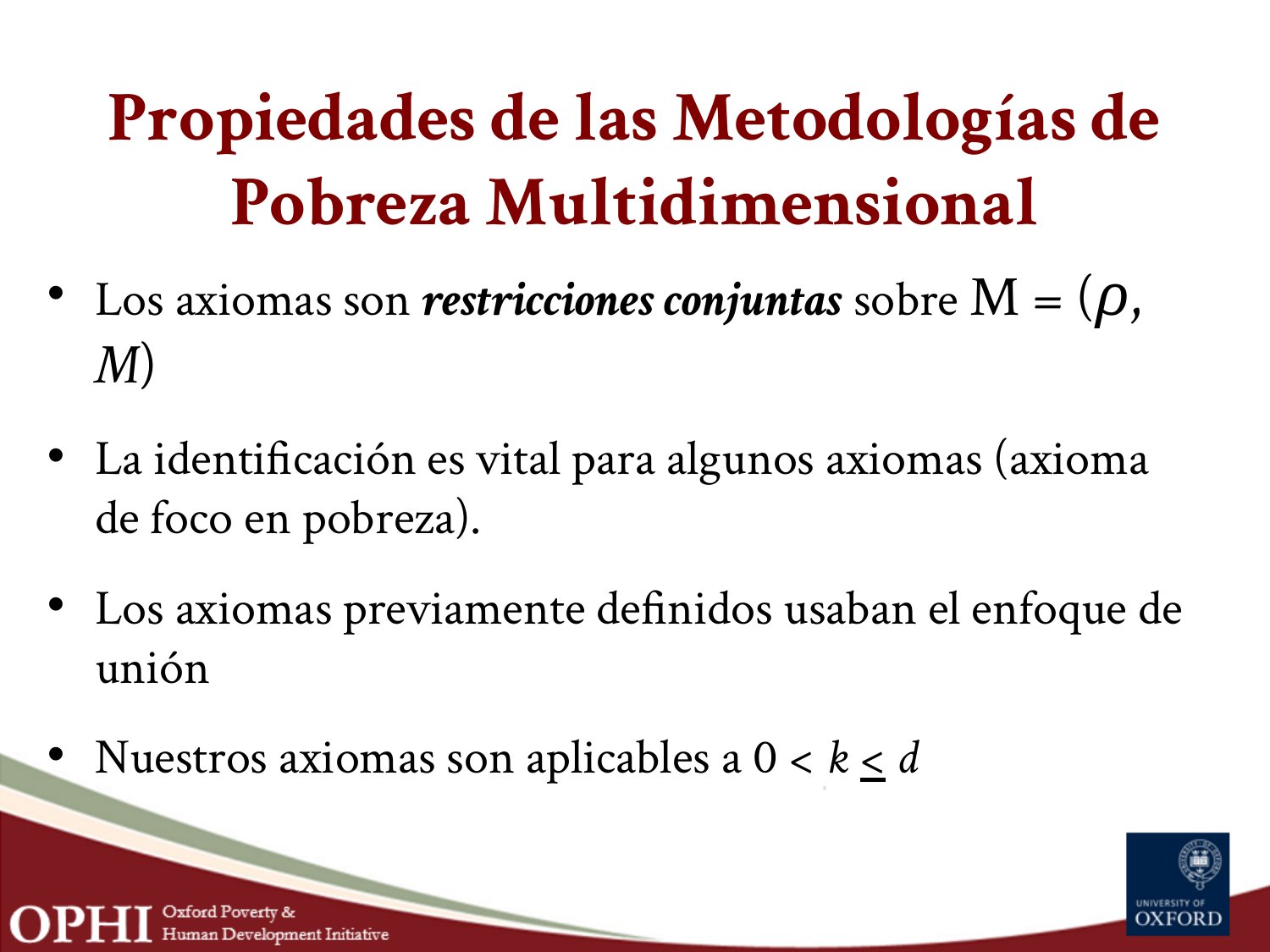

# Propiedades de las Metodologías de Pobreza Multidimensional
Los axiomas son restricciones conjuntas sobre M = (ρ, M)
La identificación es vital para algunos axiomas (axioma de foco en pobreza).
Los axiomas previamente definidos usaban el enfoque de unión
Nuestros axiomas son aplicables a 0 < k < d